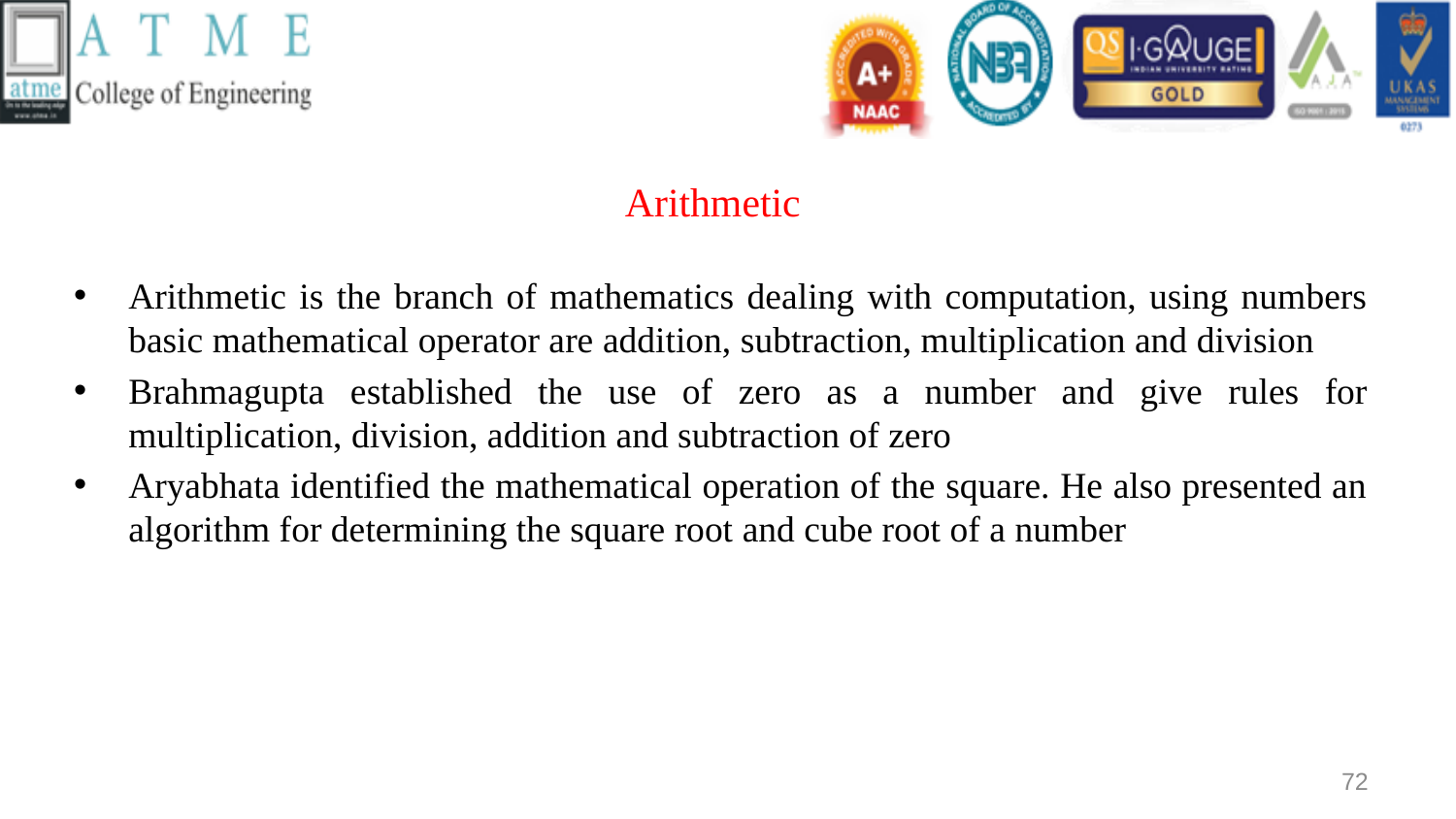

# Arithmetic
Arithmetic is the branch of mathematics dealing with computation, using numbers basic mathematical operator are addition, subtraction, multiplication and division
Brahmagupta established the use of zero as a number and give rules for multiplication, division, addition and subtraction of zero
Aryabhata identified the mathematical operation of the square. He also presented an algorithm for determining the square root and cube root of a number
72